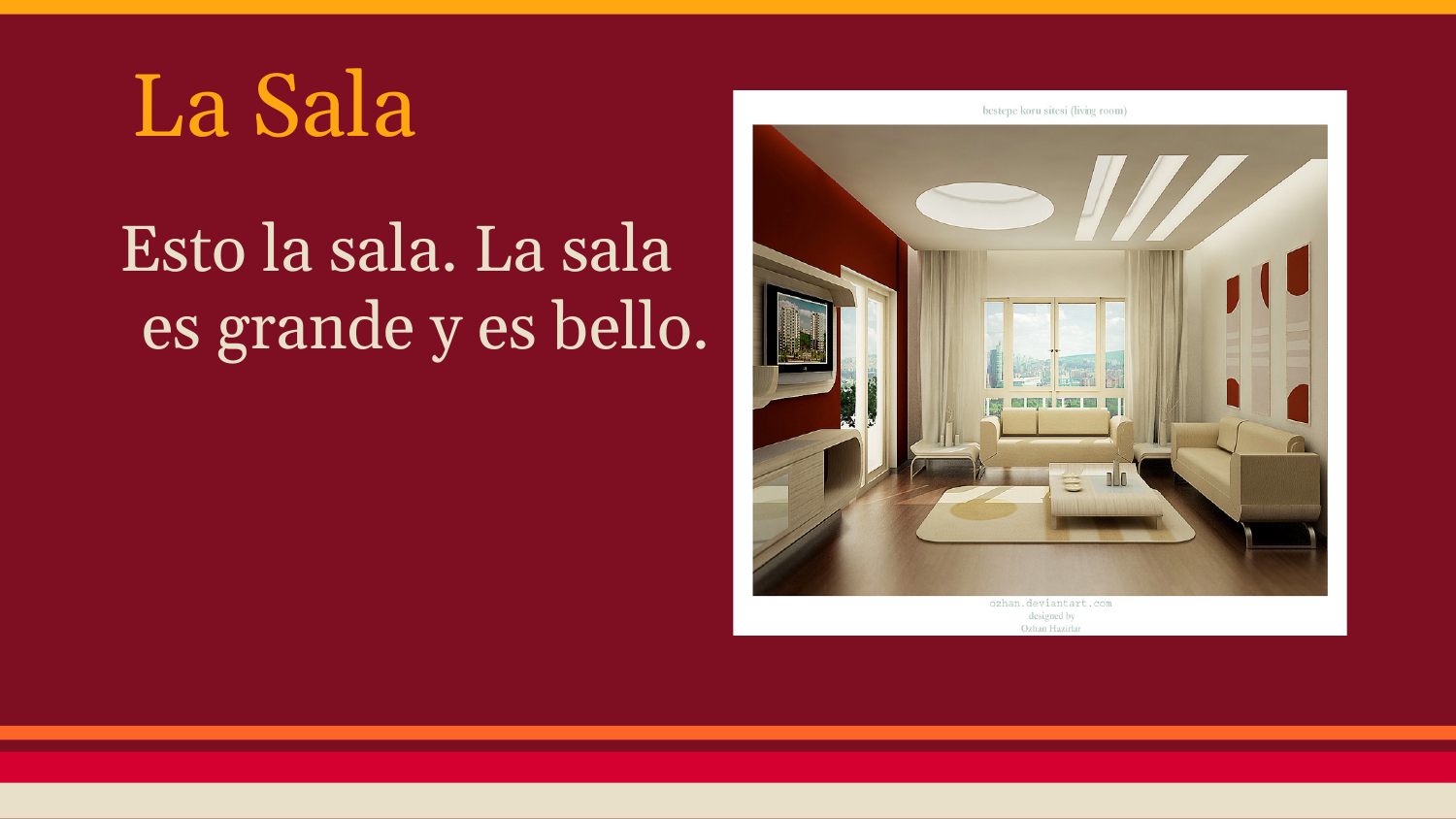

# La Sala

Esto la sala. La sala es grande y es bello.